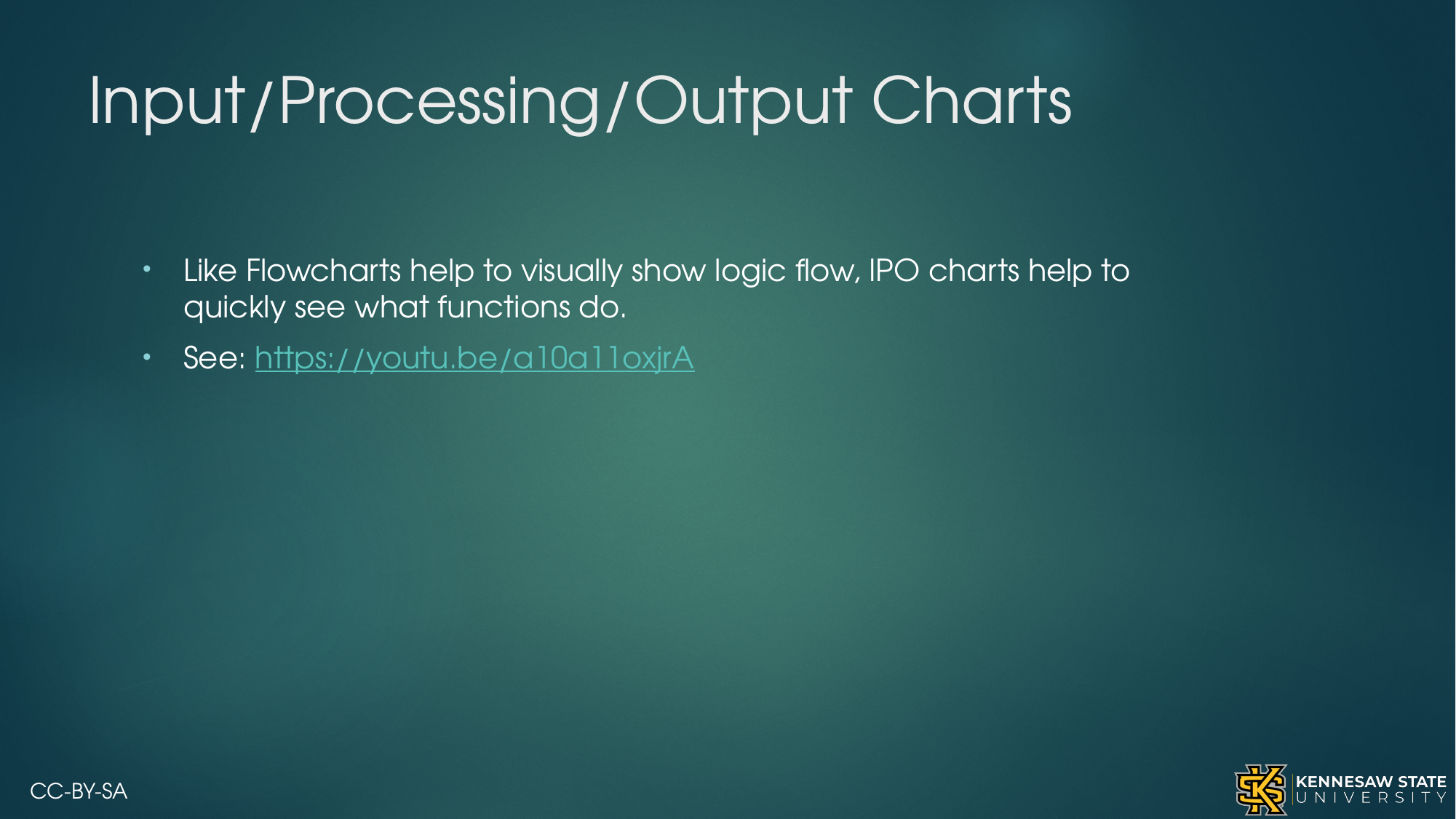

# Input/Processing/Output Charts
Like Flowcharts help to visually show logic flow, IPO charts help to quickly see what functions do.
See: https://youtu.be/a10a11oxjrA